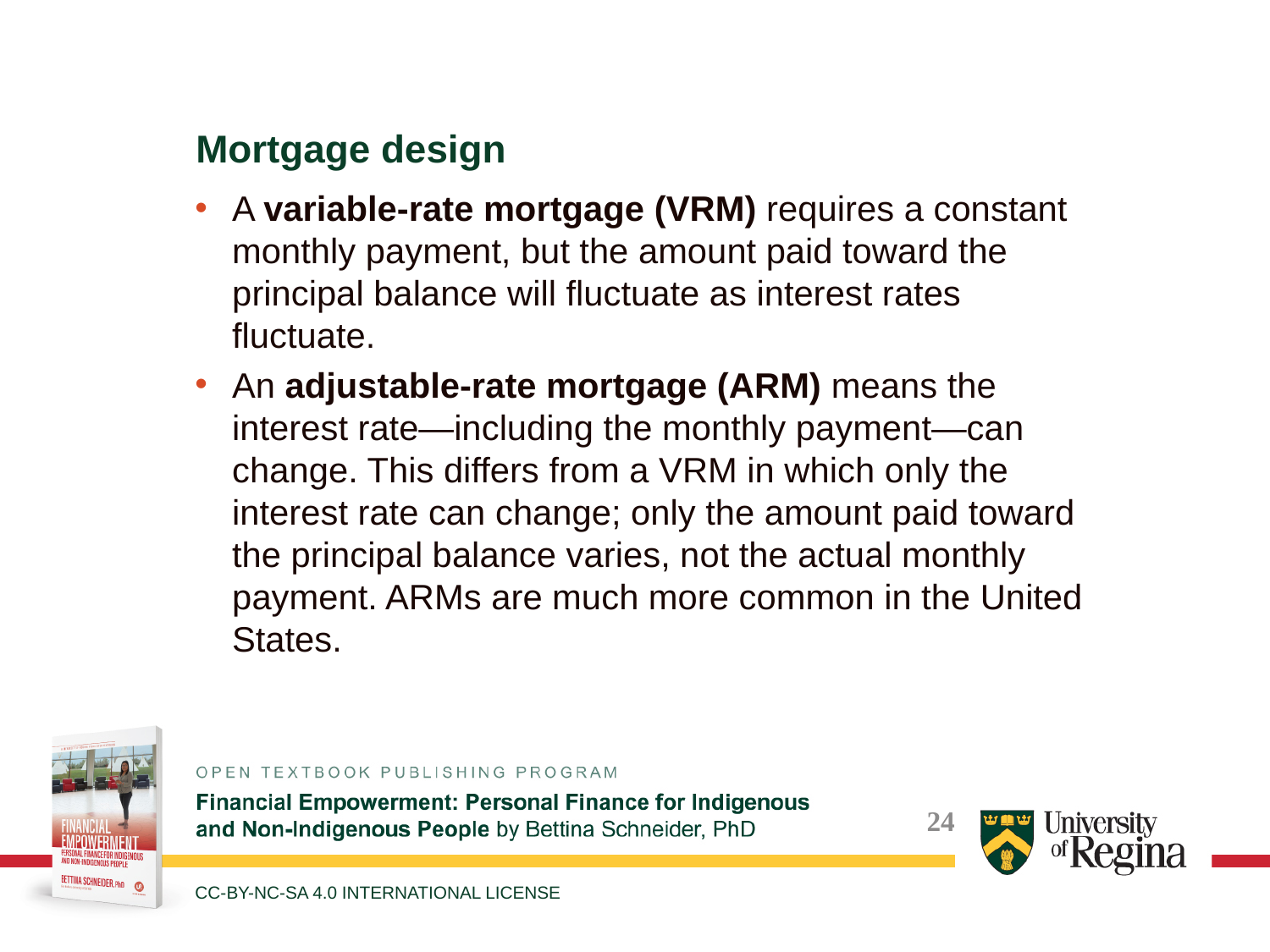

Mortgage design
A variable-rate mortgage (VRM) requires a constant monthly payment, but the amount paid toward the principal balance will fluctuate as interest rates fluctuate.
An adjustable-rate mortgage (ARM) means the interest rate—including the monthly payment—can change. This differs from a VRM in which only the interest rate can change; only the amount paid toward the principal balance varies, not the actual monthly payment. ARMs are much more common in the United States.
CC-BY-NC-SA 4.0 INTERNATIONAL LICENSE